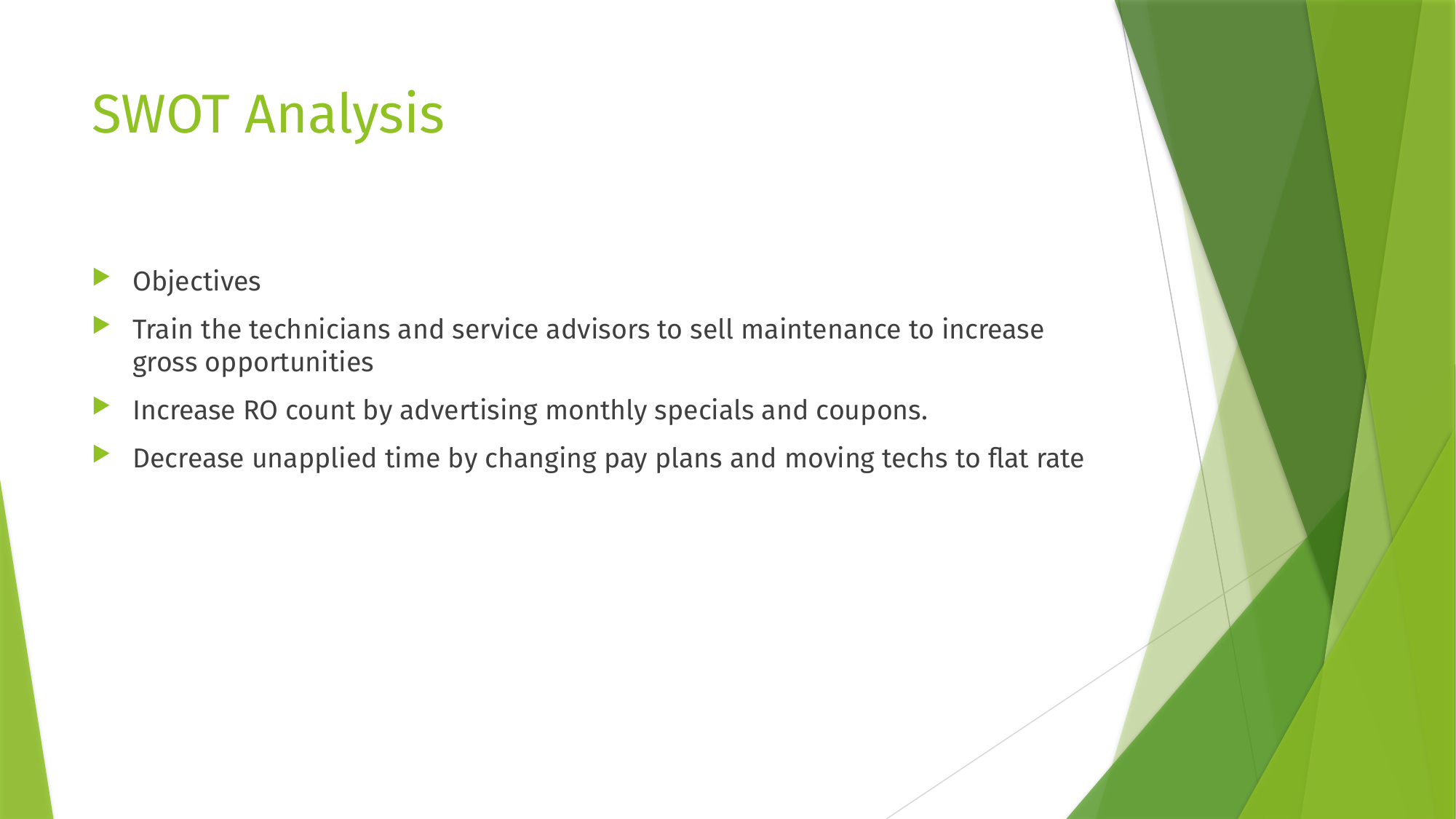

# SWOT Analysis
Objectives
Train the technicians and service advisors to sell maintenance to increase gross opportunities
Increase RO count by advertising monthly specials and coupons.
Decrease unapplied time by changing pay plans and moving techs to flat rate